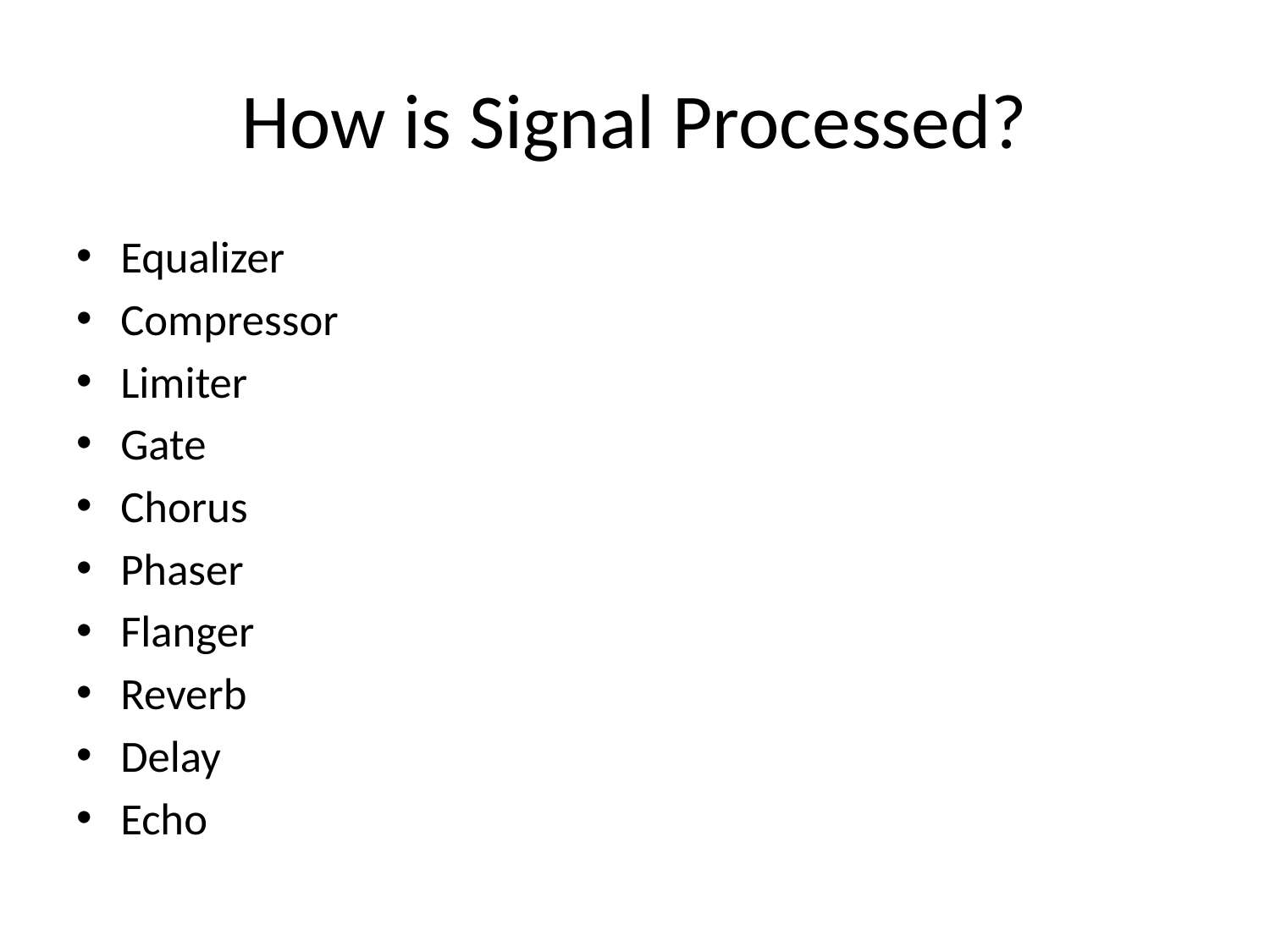

# How is Signal Processed?
Equalizer
Compressor
Limiter
Gate
Chorus
Phaser
Flanger
Reverb
Delay
Echo